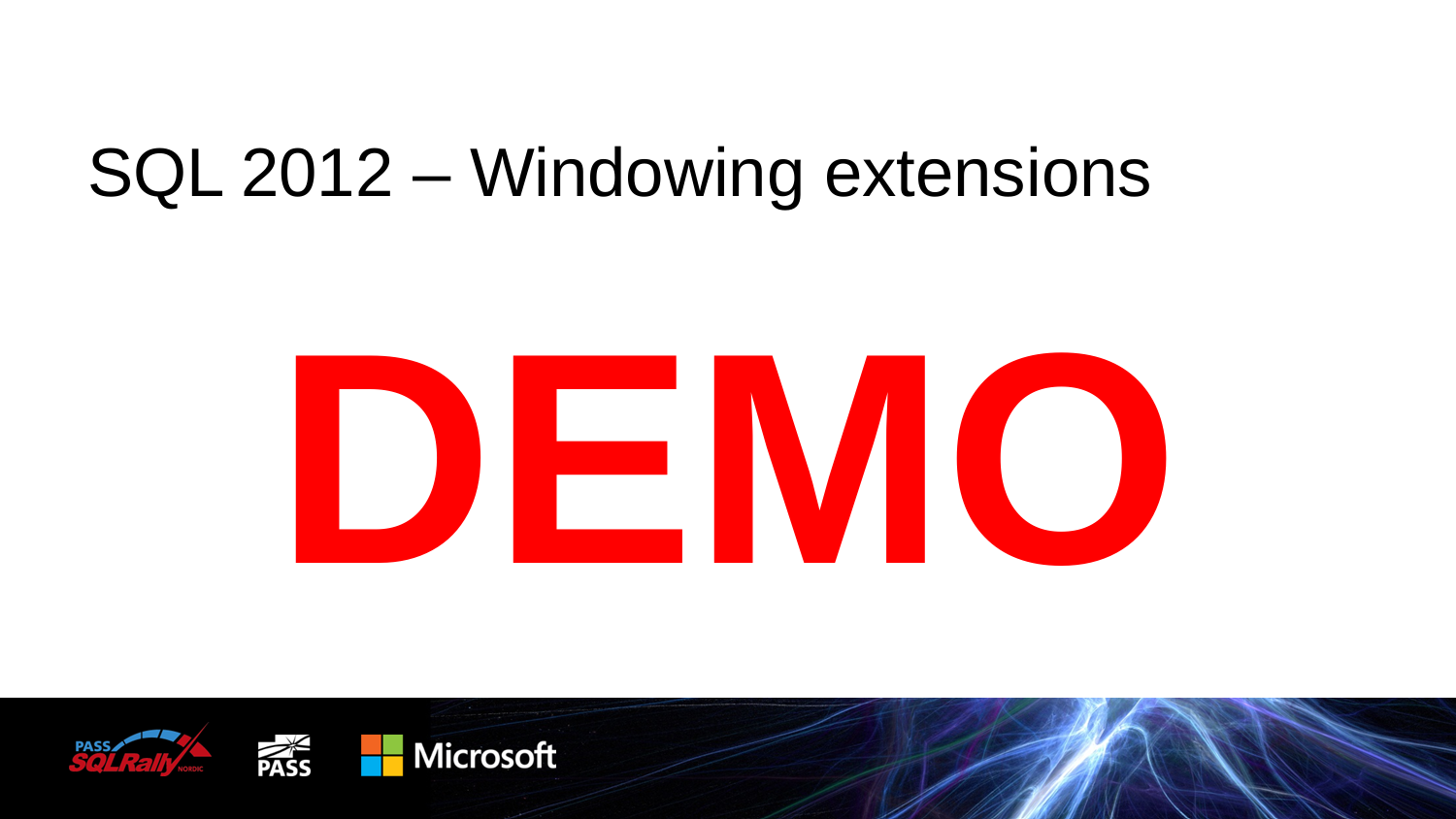

# SQL 2012 – Windowing extensions
DEMO